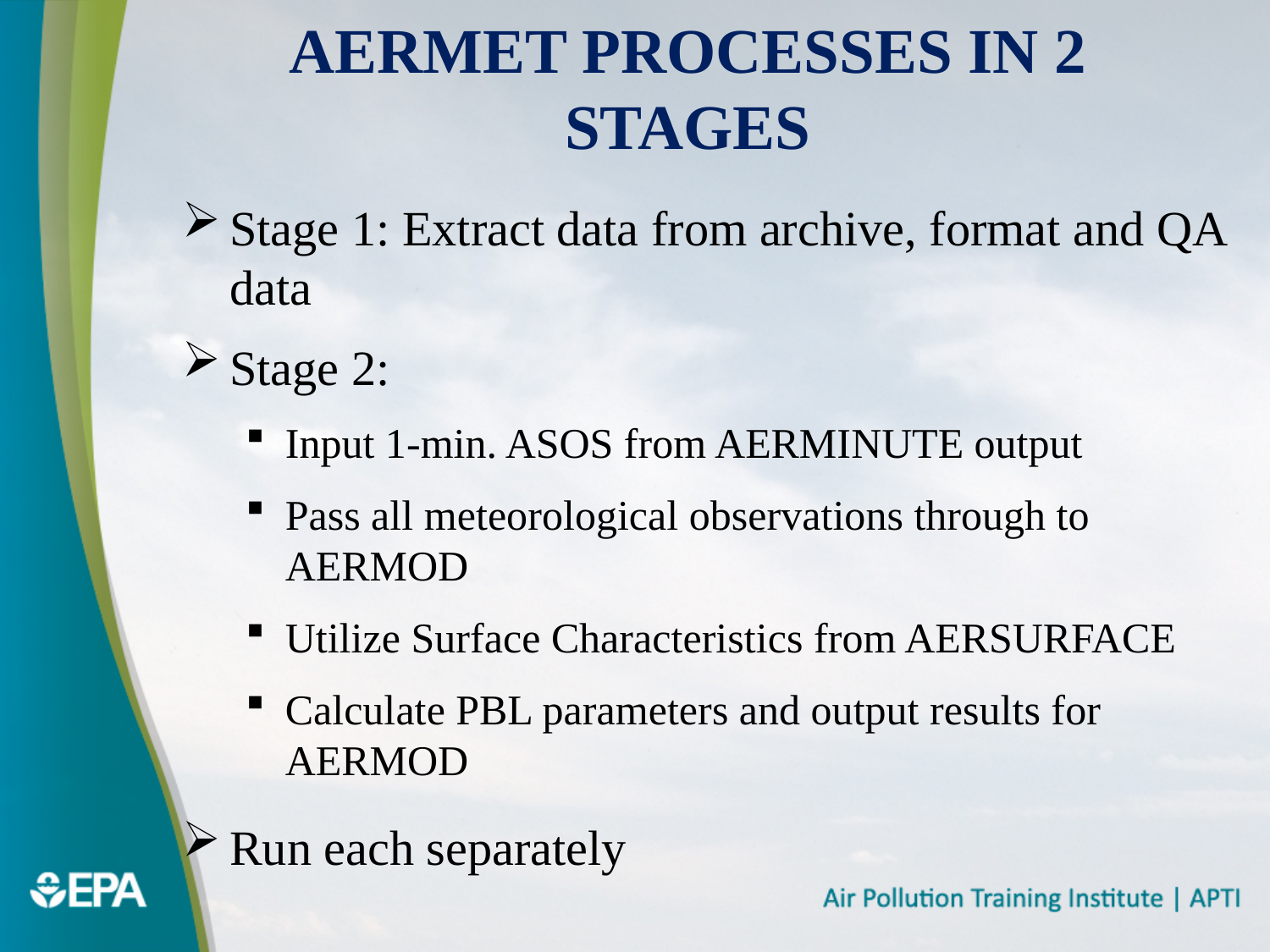

# AERMET Processes in 2 Stages
Stage 1: Extract data from archive, format and QA data
Stage 2:
Input 1-min. ASOS from AERMINUTE output
Pass all meteorological observations through to AERMOD
Utilize Surface Characteristics from AERSURFACE
Calculate PBL parameters and output results for AERMOD
Run each separately